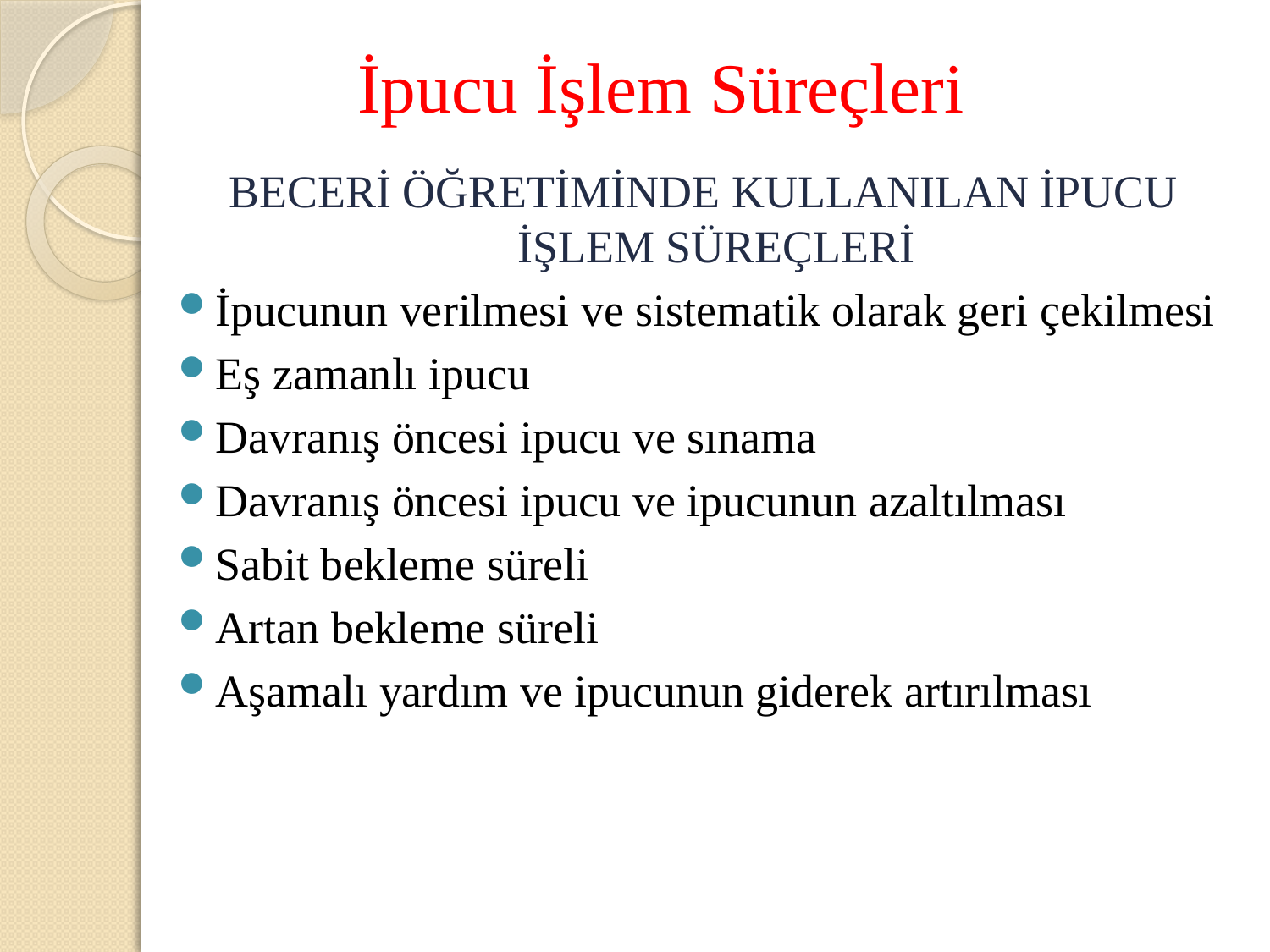

İpucu İşlem Süreçleri
BECERİ ÖĞRETİMİNDE KULLANILAN İPUCU İŞLEM SÜREÇLERİ
İpucunun verilmesi ve sistematik olarak geri çekilmesi
Eş zamanlı ipucu
Davranış öncesi ipucu ve sınama
Davranış öncesi ipucu ve ipucunun azaltılması
Sabit bekleme süreli
Artan bekleme süreli
Aşamalı yardım ve ipucunun giderek artırılması